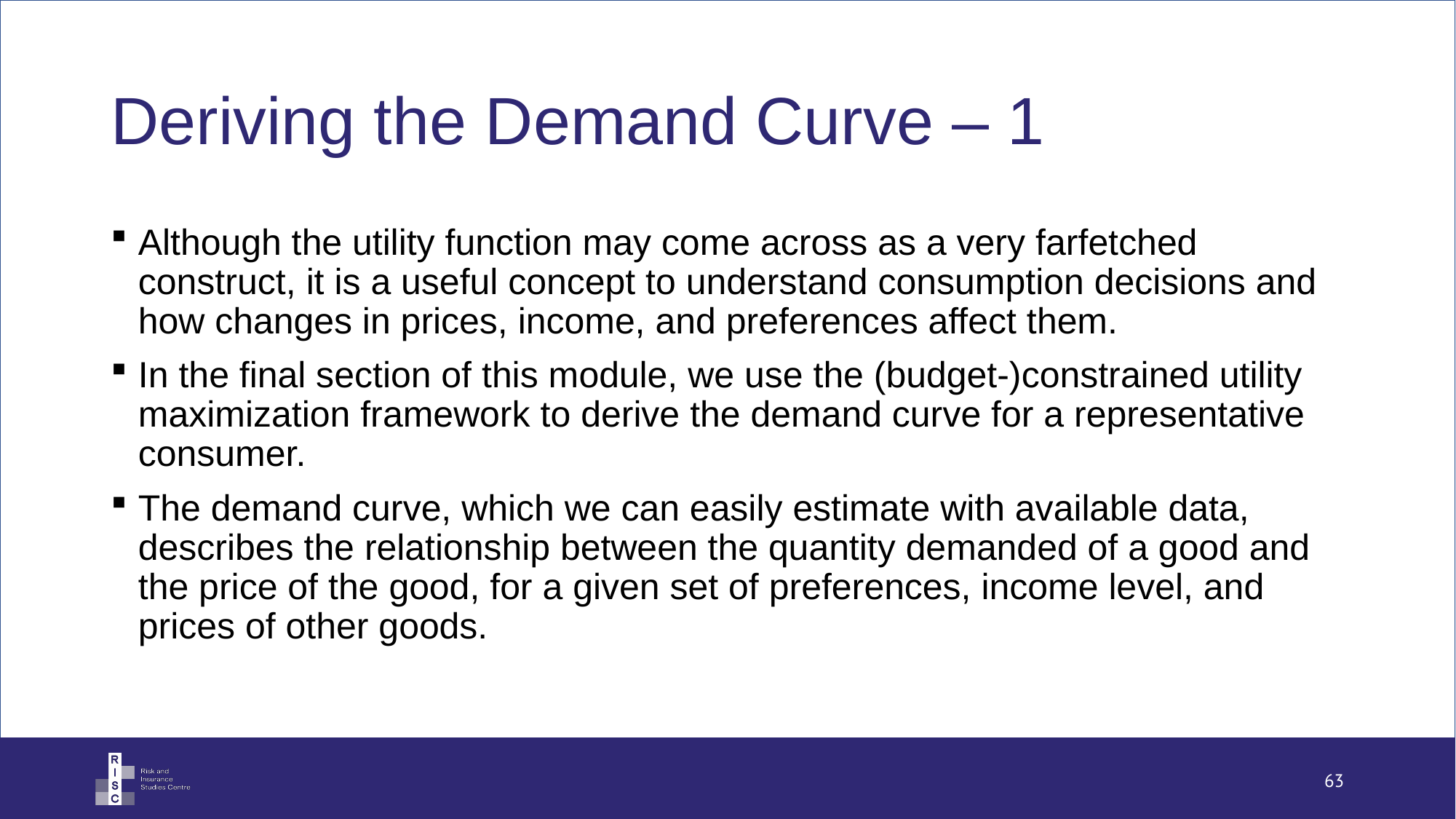

# Deriving the Demand Curve – 1
Although the utility function may come across as a very farfetched construct, it is a useful concept to understand consumption decisions and how changes in prices, income, and preferences affect them.
In the final section of this module, we use the (budget-)constrained utility maximization framework to derive the demand curve for a representative consumer.
The demand curve, which we can easily estimate with available data, describes the relationship between the quantity demanded of a good and the price of the good, for a given set of preferences, income level, and prices of other goods.

63